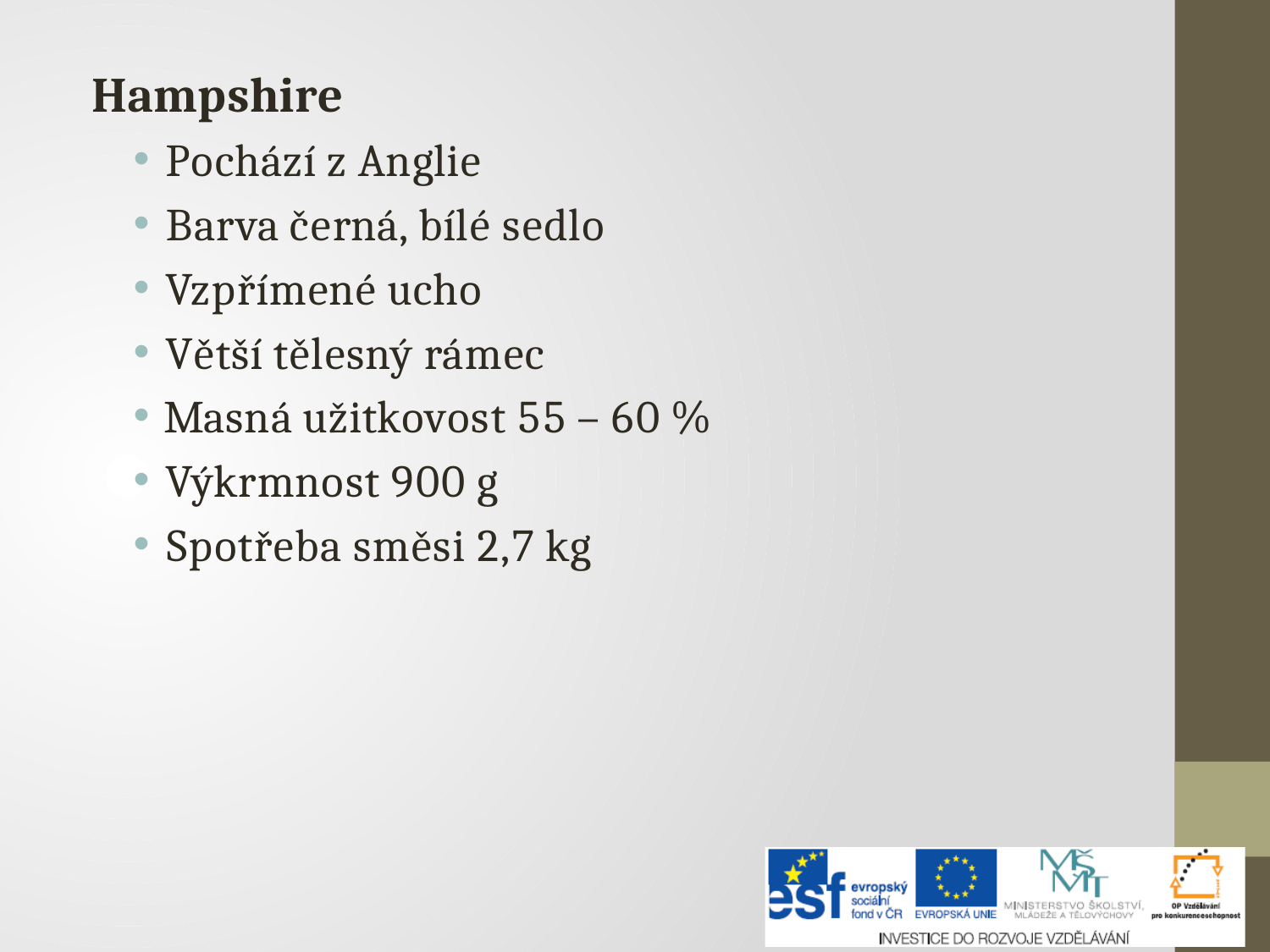

Hampshire
Pochází z Anglie
Barva černá, bílé sedlo
Vzpřímené ucho
Větší tělesný rámec
Masná užitkovost 55 – 60 %
Výkrmnost 900 g
Spotřeba směsi 2,7 kg